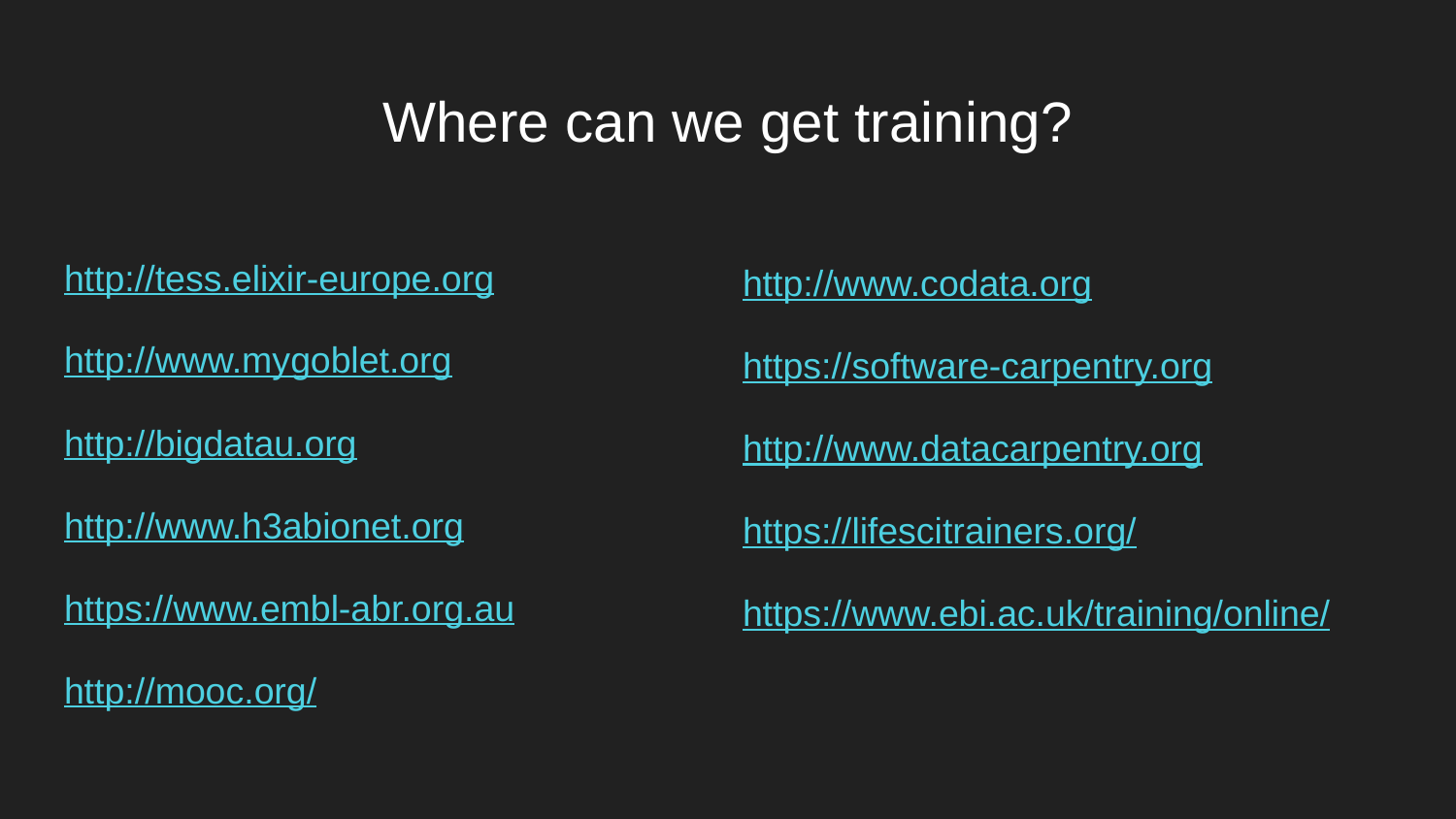

# Where can we get training?
http://tess.elixir-europe.org
http://www.mygoblet.org
http://bigdatau.org
http://www.h3abionet.org
https://www.embl-abr.org.au
http://mooc.org/

http://www.codata.org
https://software-carpentry.org
http://www.datacarpentry.org
https://lifescitrainers.org/
https://www.ebi.ac.uk/training/online/